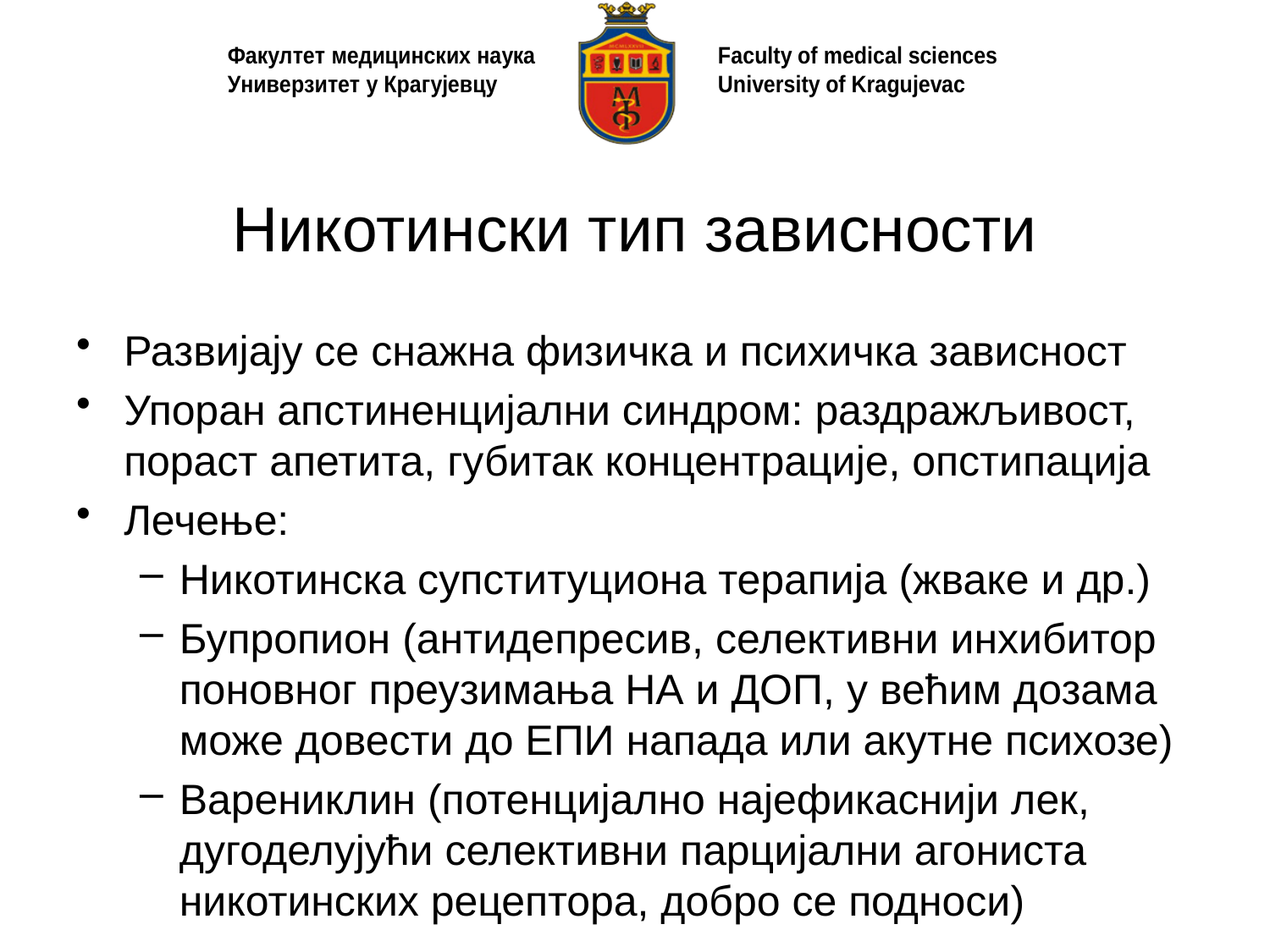

# Никотински тип зависности
Развијају се снажна физичка и психичка зависност
Упоран апстиненцијални синдром: раздражљивост, пораст апетита, губитак концентрације, опстипација
Лечење:
Никотинска супституциона терапија (жваке и др.)
Бупропион (антидепресив, селективни инхибитор поновног преузимања НА и ДОП, у већим дозама може довести до ЕПИ напада или акутне психозе)
Варениклин (потенцијално најефикаснији лек, дугоделујући селективни парцијални агониста никотинских рецептора, добро се подноси)